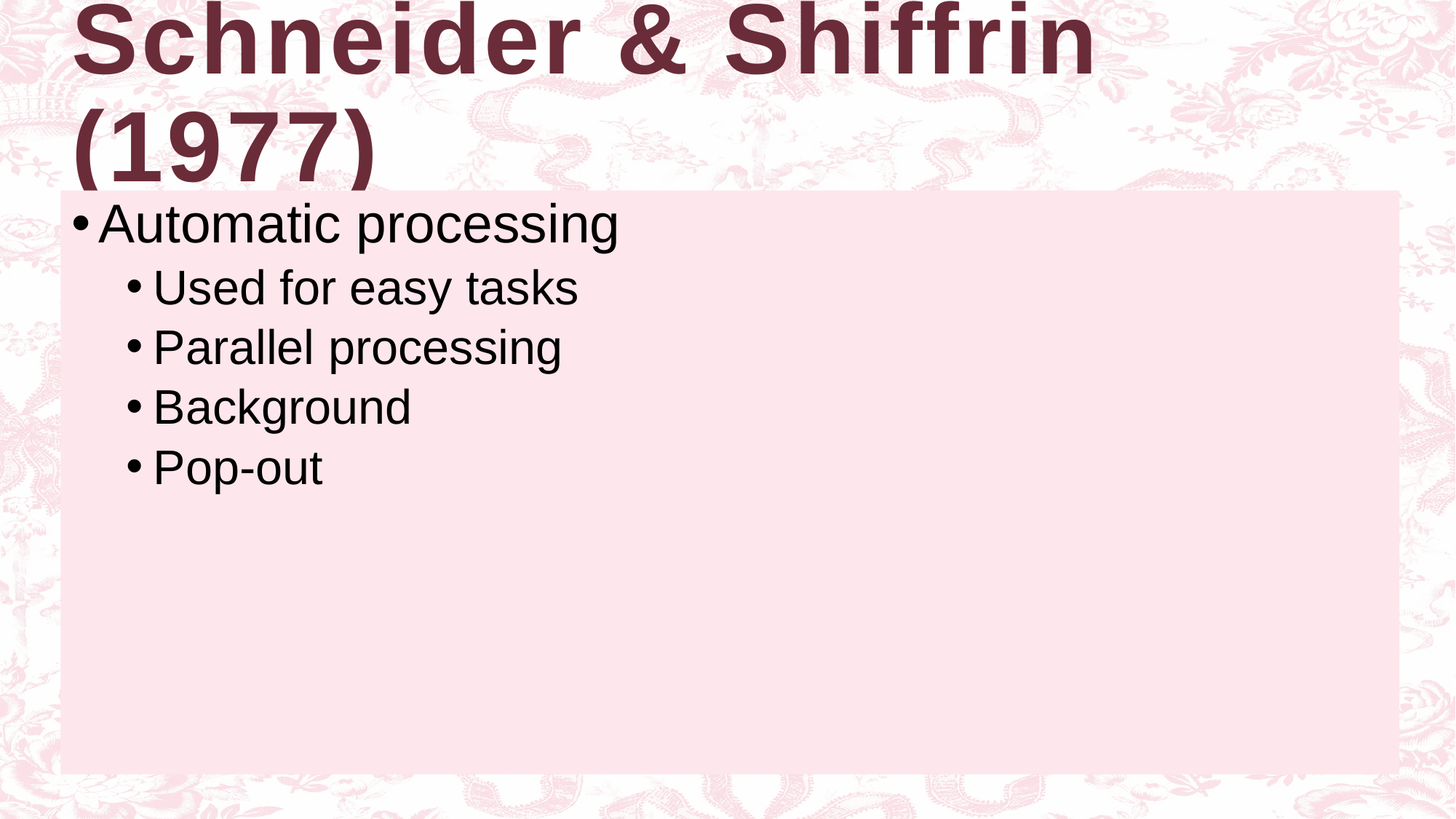

# Schneider & Shiffrin (1977)
Automatic processing
Used for easy tasks
Parallel processing
Background
Pop-out